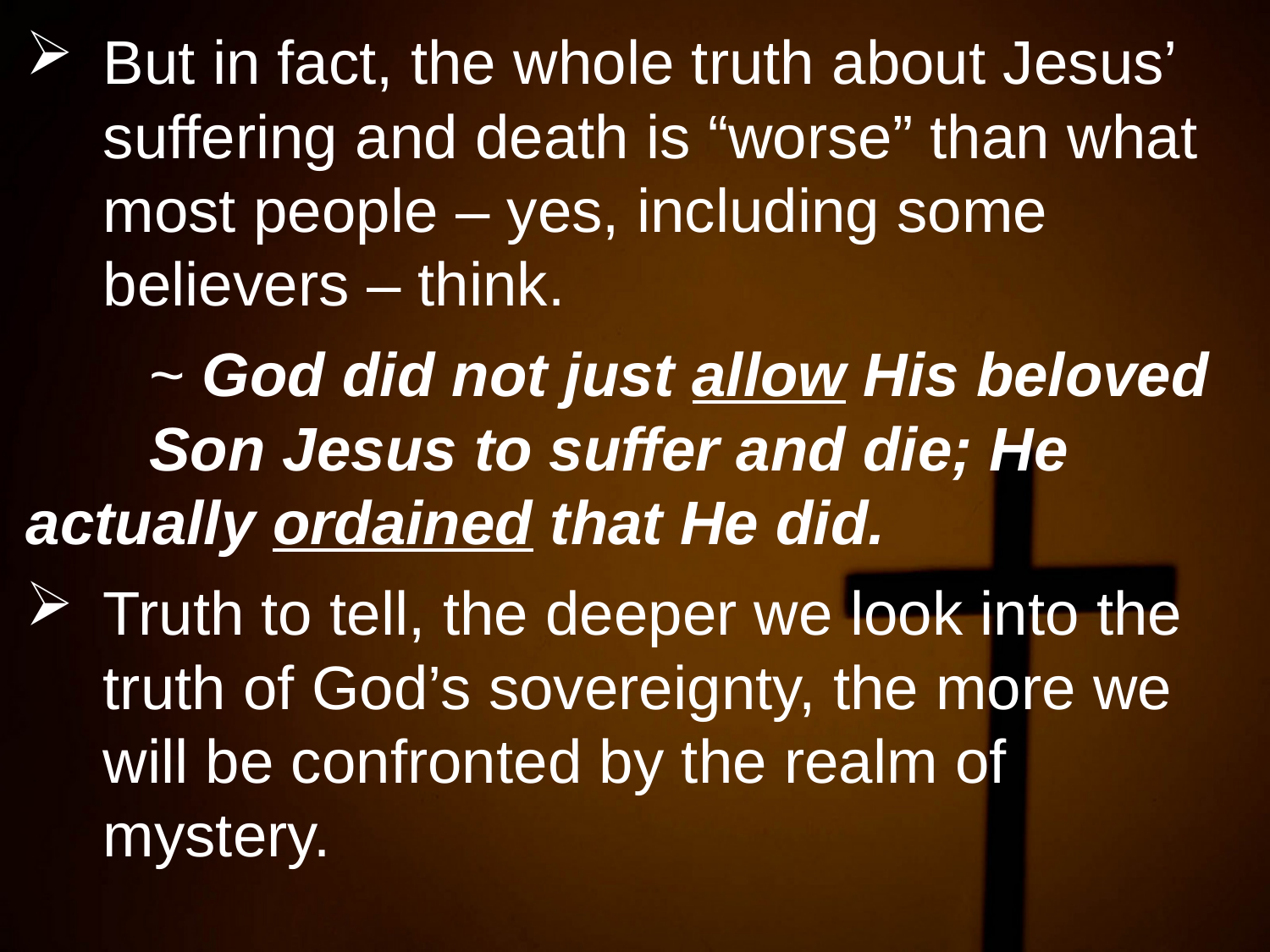

But in fact, the whole truth about Jesus’ suffering and death is “worse” than what most people – yes, including some believers – think.
	~ God did not just allow His beloved 		Son Jesus to suffer and die; He 			actually ordained that He did.
Truth to tell, the deeper we look into the truth of God’s sovereignty, the more we will be confronted by the realm of mystery.